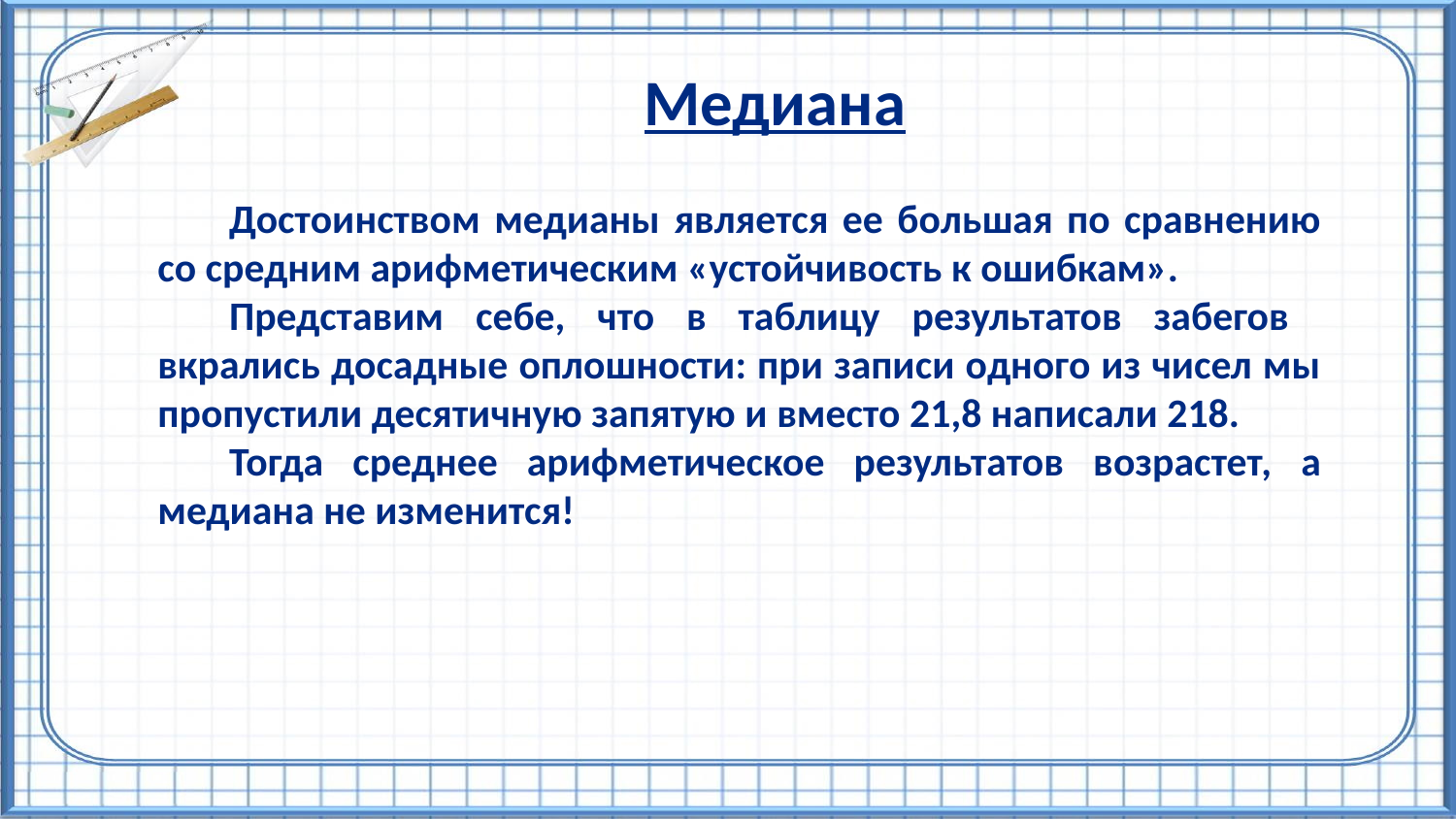

Медиана
Достоинством медианы является ее большая по сравнению со средним арифметическим «устойчивость к ошибкам».
Представим себе, что в таблицу результатов забегов  вкрались досадные оплошности: при записи одного из чисел мы пропустили десятичную запятую и вместо 21,8 написали 218.
Тогда среднее арифметическое результатов возрастет, а медиана не изменится!